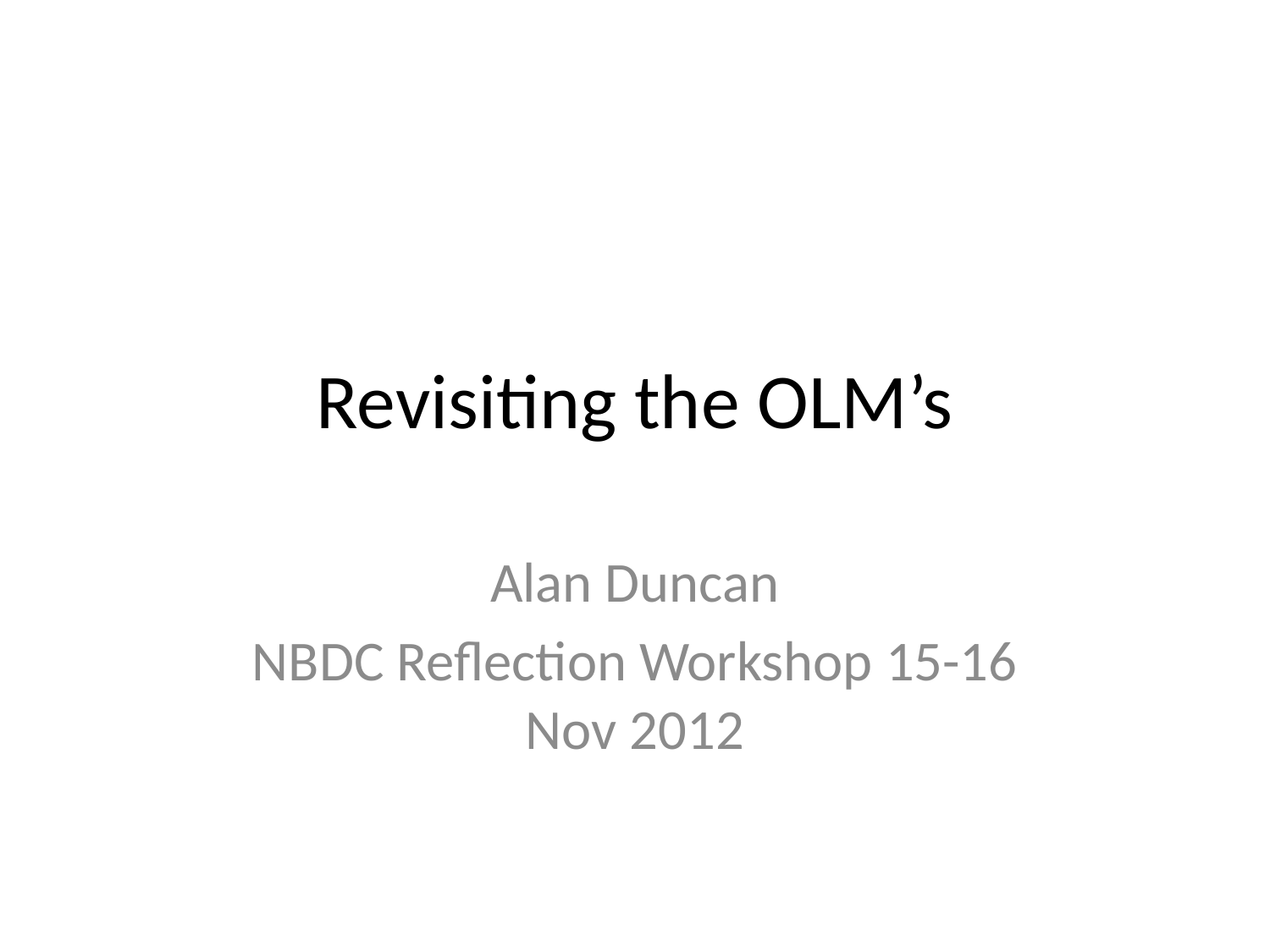

# Revisiting the OLM’s
Alan Duncan
NBDC Reflection Workshop 15-16 Nov 2012